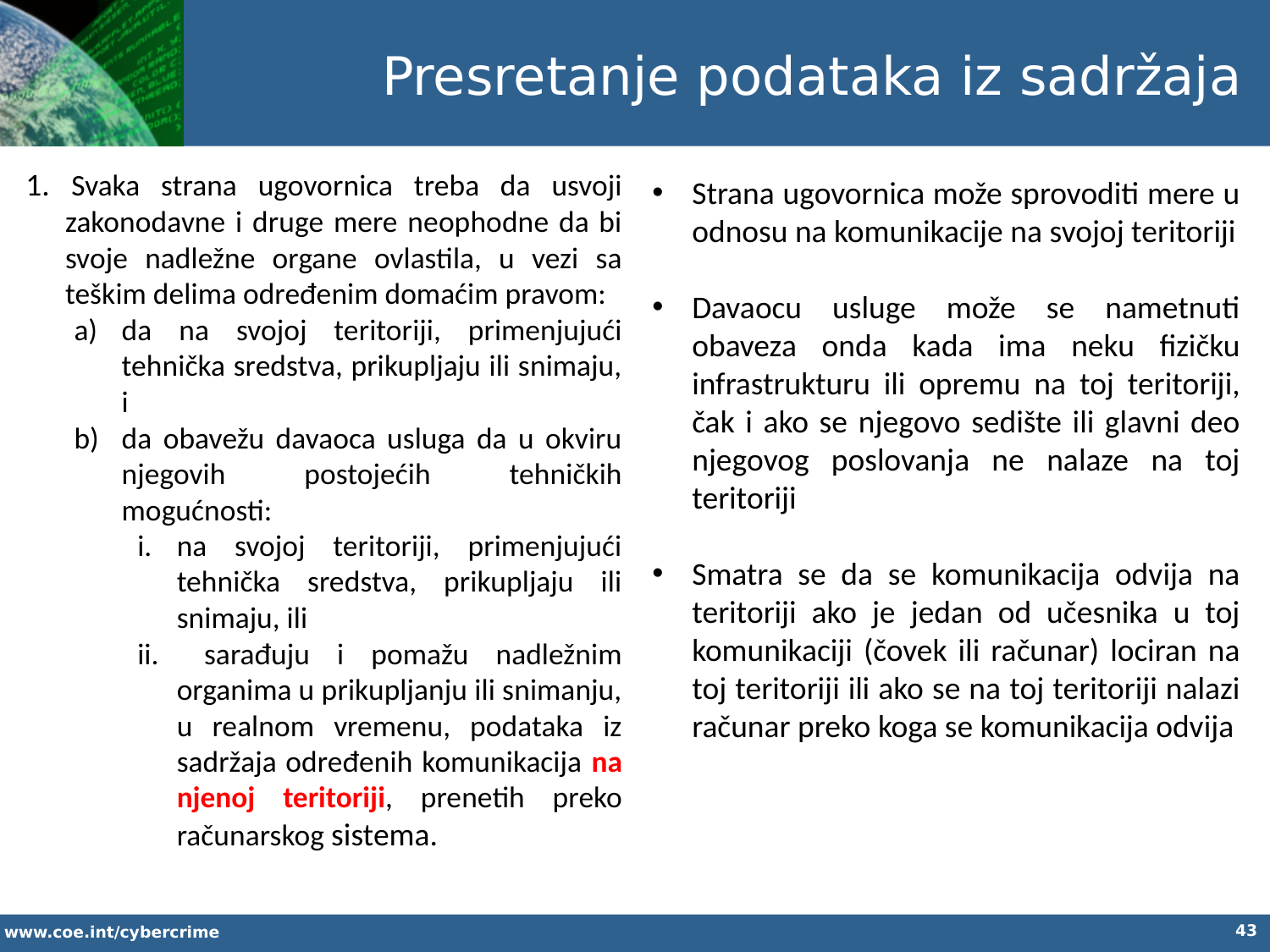

Presretanje podataka iz sadržaja
1. Svaka strana ugovornica treba da usvoji zakonodavne i druge mere neophodne da bi svoje nadležne organe ovlastila, u vezi sa teškim delima određenim domaćim pravom:
da na svojoj teritoriji, primenjujući tehnička sredstva, prikupljaju ili snimaju, i
da obavežu davaoca usluga da u okviru njegovih postojećih tehničkih mogućnosti:
na svojoj teritoriji, primenjujući tehnička sredstva, prikupljaju ili snimaju, ili
 sarađuju i pomažu nadležnim organima u prikupljanju ili snimanju, u realnom vremenu, podataka iz sadržaja određenih komunikacija na njenoj teritoriji, prenetih preko računarskog sistema.
Strana ugovornica može sprovoditi mere u odnosu na komunikacije na svojoj teritoriji

Davaocu usluge može se nametnuti obaveza onda kada ima neku fizičku infrastrukturu ili opremu na toj teritoriji, čak i ako se njegovo sedište ili glavni deo njegovog poslovanja ne nalaze na toj teritoriji

Smatra se da se komunikacija odvija na teritoriji ako je jedan od učesnika u toj komunikaciji (čovek ili računar) lociran na toj teritoriji ili ako se na toj teritoriji nalazi računar preko koga se komunikacija odvija